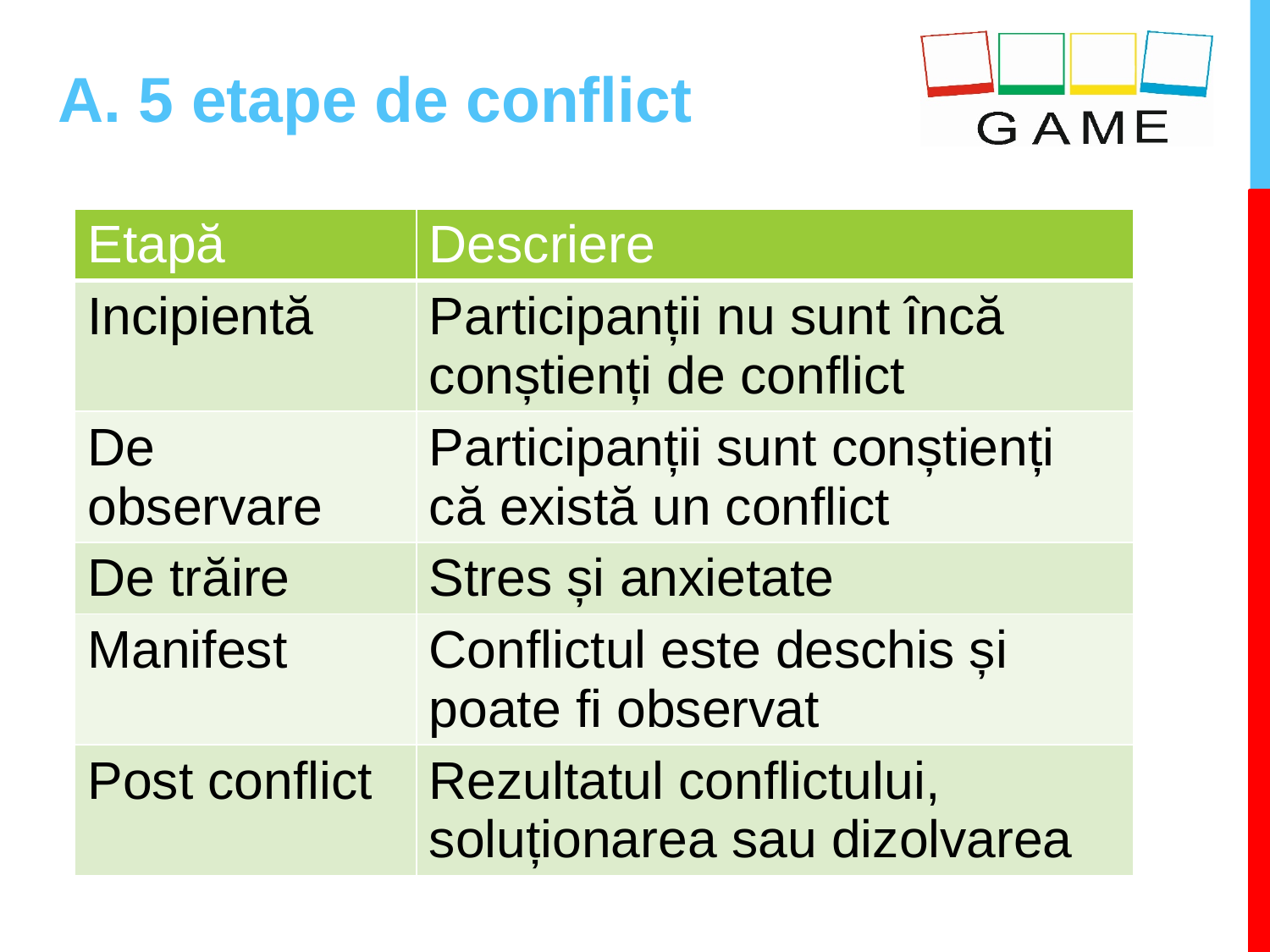

# A. 5 etape de conflict
| Etapă | Descriere |
| --- | --- |
| Incipientă | Participanții nu sunt încă conștienți de conflict |
| De observare | Participanții sunt conștienți că există un conflict |
| De trăire | Stres și anxietate |
| Manifest | Conflictul este deschis și poate fi observat |
| Post conflict | Rezultatul conflictului, soluționarea sau dizolvarea |